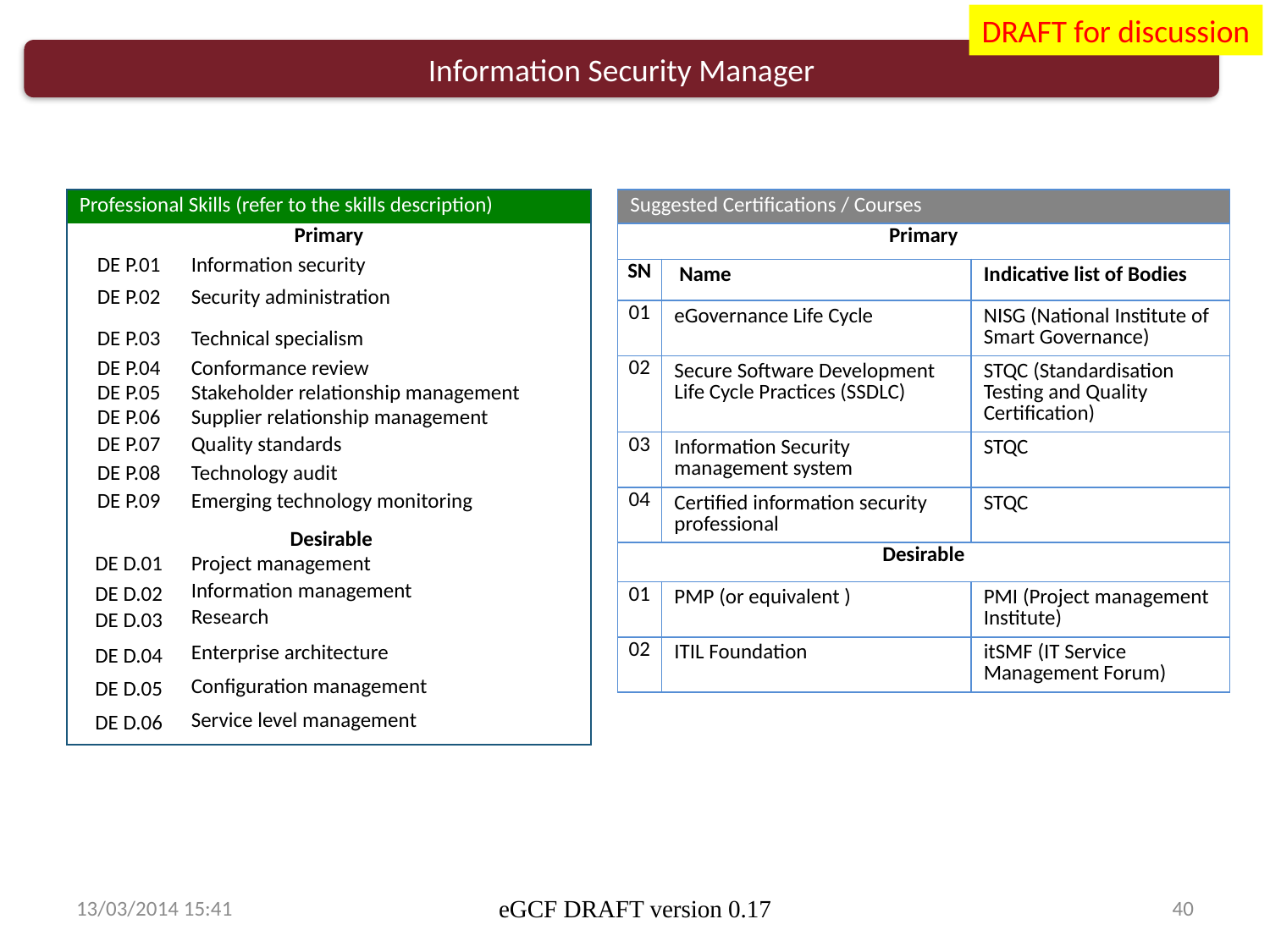

DRAFT for discussion
Information Security Manager
| Professional Skills (refer to the skills description) |  |
| --- | --- |
| Primary |  |
| DE P.01 | Information security |
| DE P.02 | Security administration |
| DE P.03 | Technical specialism |
| DE P.04 | Conformance review |
| DE P.05 | Stakeholder relationship management |
| DE P.06 | Supplier relationship management |
| DE P.07 | Quality standards |
| DE P.08 | Technology audit |
| DE P.09 | Emerging technology monitoring |
| Desirable |  |
| DE D.01 | Project management |
| DE D.02 | Information management |
| DE D.03 | Research |
| DE D.04 | Enterprise architecture |
| DE D.05 | Configuration management |
| DE D.06 | Service level management |
| Suggested Certifications / Courses |  |  |
| --- | --- | --- |
| Primary |  |  |
| SN | Name | Indicative list of Bodies |
| 01 | eGovernance Life Cycle | NISG (National Institute of Smart Governance) |
| 02 | Secure Software Development Life Cycle Practices (SSDLC) | STQC (Standardisation Testing and Quality Certification) |
| 03 | Information Security management system | STQC |
| 04 | Certified information security professional | STQC |
| Desirable |  |  |
| 01 | PMP (or equivalent ) | PMI (Project management Institute) |
| 02 | ITIL Foundation | itSMF (IT Service Management Forum) |
13/03/2014 15:41
eGCF DRAFT version 0.17
40